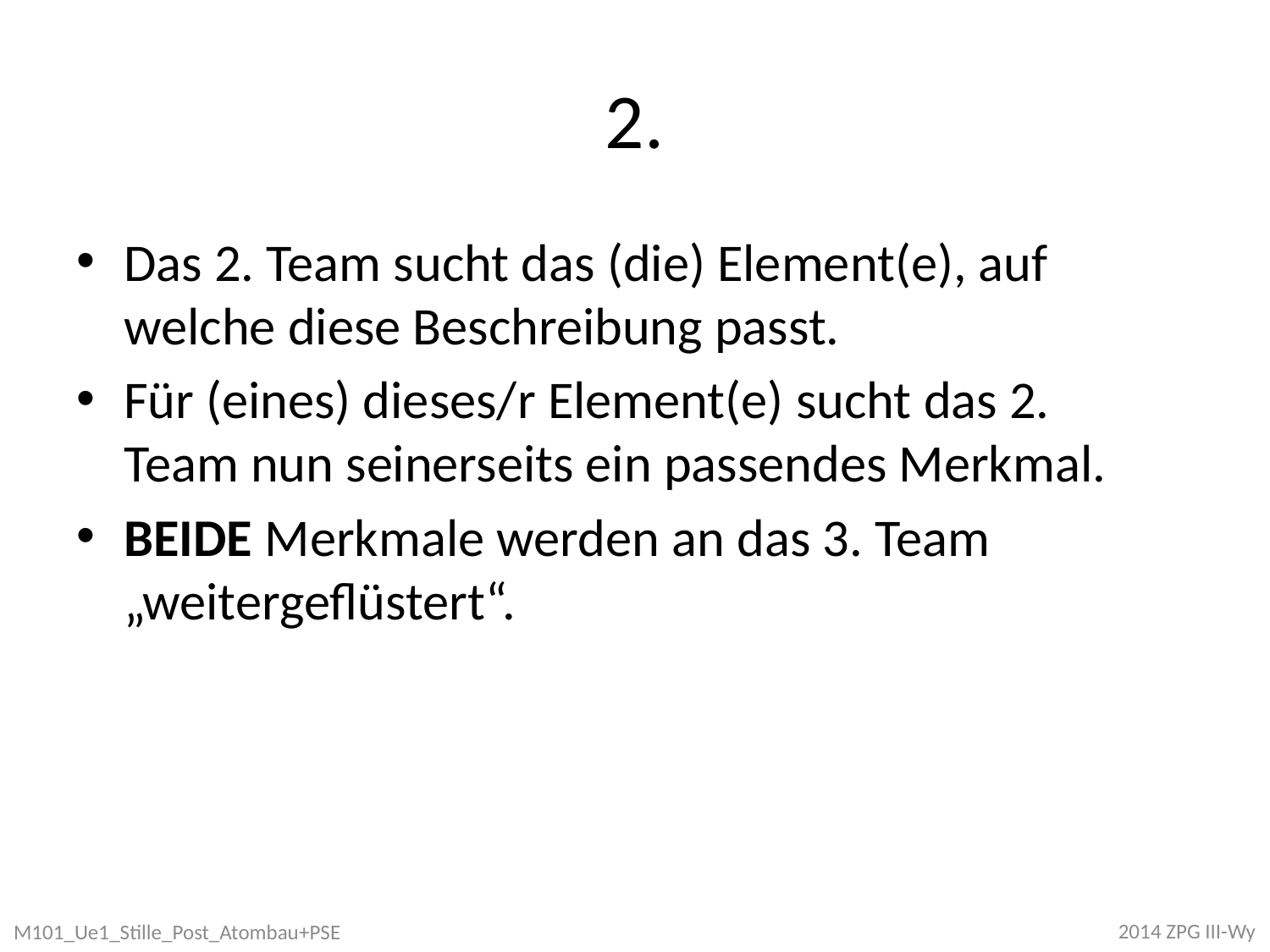

# 2.
Das 2. Team sucht das (die) Element(e), auf welche diese Beschreibung passt.
Für (eines) dieses/r Element(e) sucht das 2. Team nun seinerseits ein passendes Merkmal.
BEIDE Merkmale werden an das 3. Team „weitergeflüstert“.
2014 ZPG III-Wy
M101_Ue1_Stille_Post_Atombau+PSE